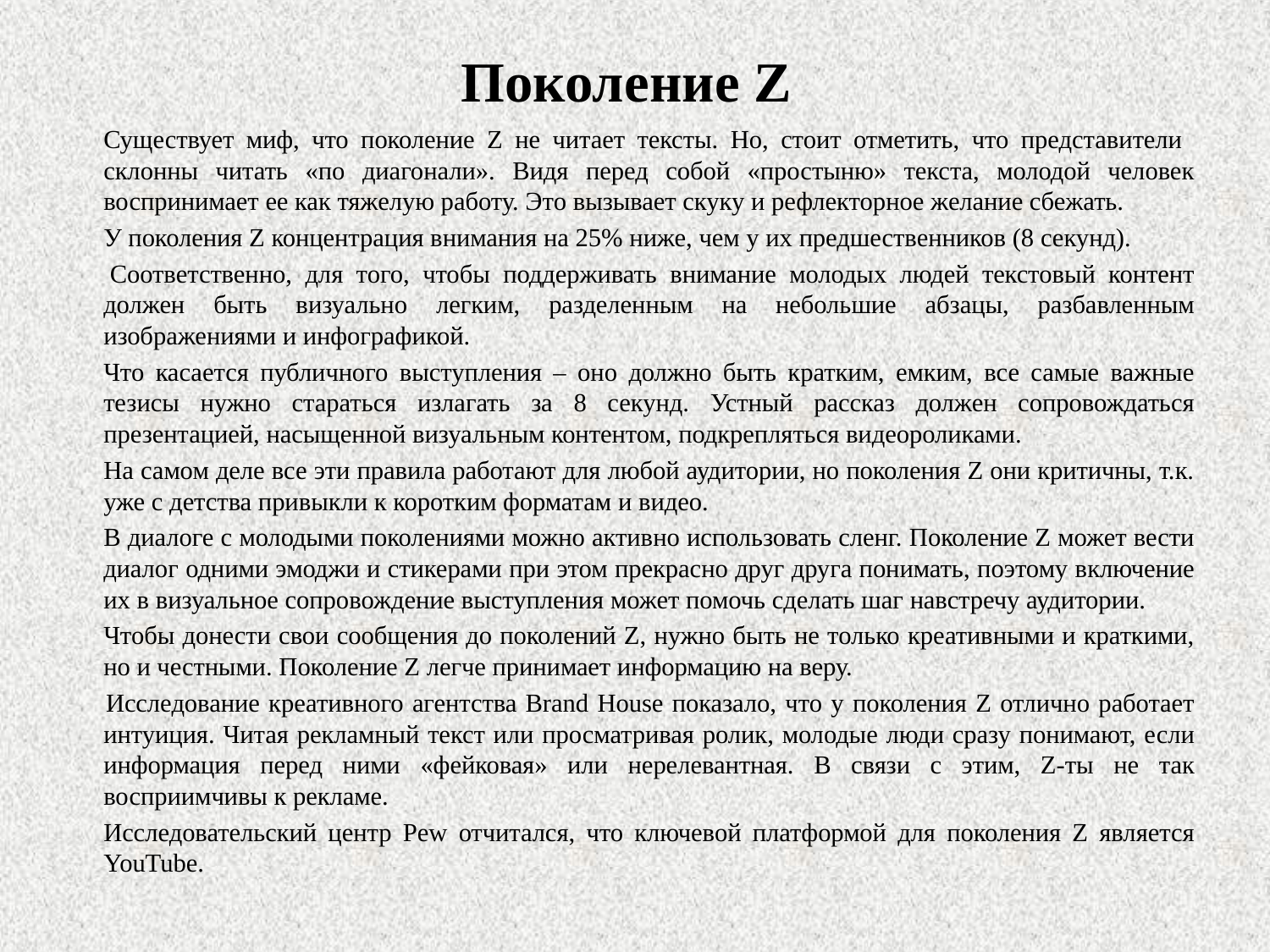

# Поколение Z
		Существует миф, что поколение Z не читает тексты. Но, стоит отметить, что представители  склонны читать «по диагонали». Видя перед собой «простыню» текста, молодой человек воспринимает ее как тяжелую работу. Это вызывает скуку и рефлекторное желание сбежать.
		У поколения Z концентрация внимания на 25% ниже, чем у их предшественников (8 секунд).
 		Соответственно, для того, чтобы поддерживать внимание молодых людей текстовый контент должен быть визуально легким, разделенным на небольшие абзацы, разбавленным изображениями и инфографикой.
		Что касается публичного выступления – оно должно быть кратким, емким, все самые важные тезисы нужно стараться излагать за 8 секунд. Устный рассказ должен сопровождаться презентацией, насыщенной визуальным контентом, подкрепляться видеороликами.
		На самом деле все эти правила работают для любой аудитории, но поколения Z они критичны, т.к. уже с детства привыкли к коротким форматам и видео.
		В диалоге с молодыми поколениями можно активно использовать сленг. Поколение Z может вести диалог одними эмоджи и стикерами при этом прекрасно друг друга понимать, поэтому включение их в визуальное сопровождение выступления может помочь сделать шаг навстречу аудитории.
		Чтобы донести свои сообщения до поколений Z, нужно быть не только креативными и краткими, но и честными. Поколение Z легче принимает информацию на веру.
 		Исследование креативного агентства Brand House показало, что у поколения Z отлично работает интуиция. Читая рекламный текст или просматривая ролик, молодые люди сразу понимают, если информация перед ними «фейковая» или нерелевантная. В связи с этим, Z-ты не так восприимчивы к рекламе.
		Исследовательский центр Pew отчитался, что ключевой платформой для поколения Z является YouTube.